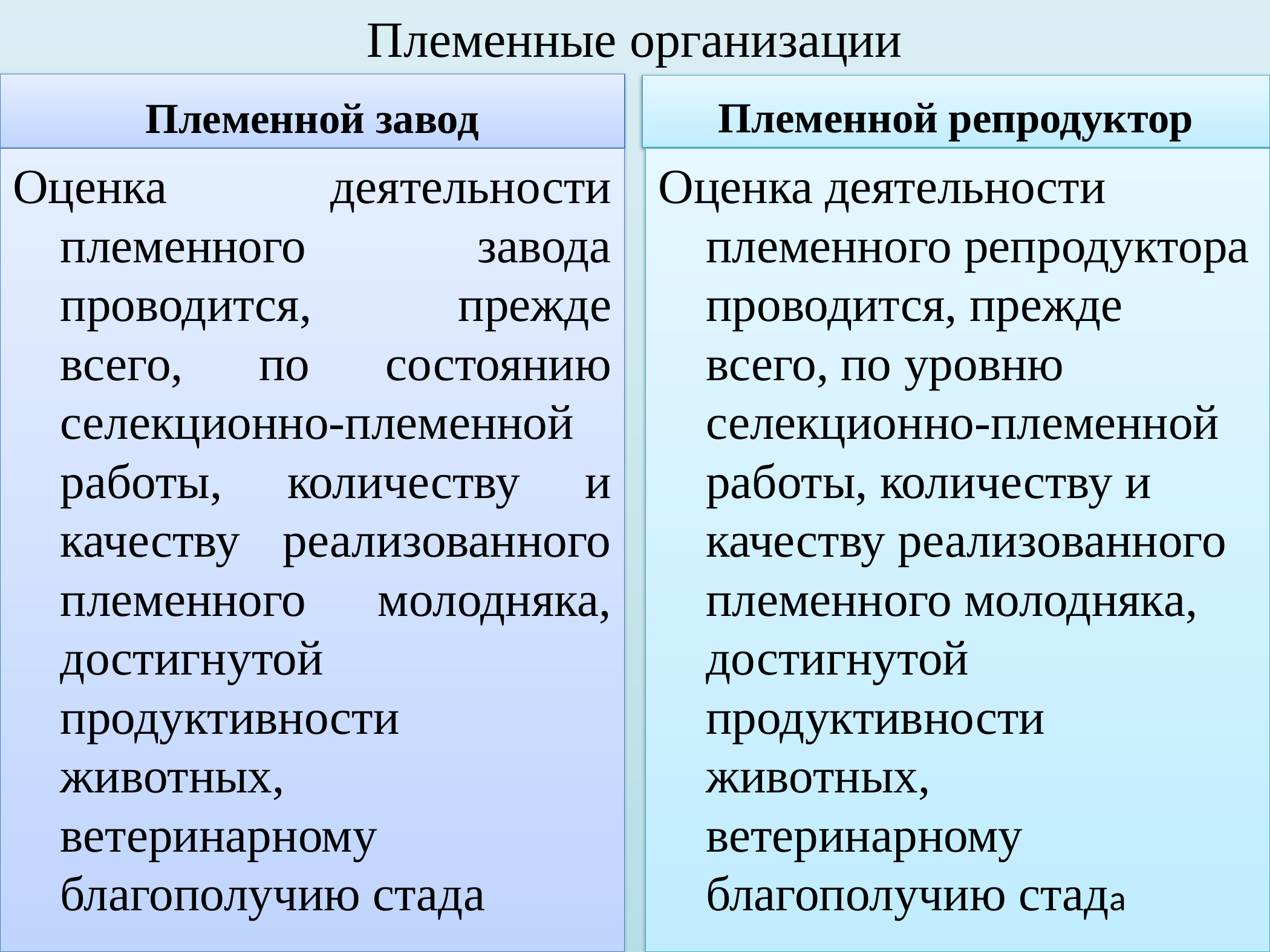

# Племенные организации
Племенной завод
Племенной репродуктор
Оценка деятельности племенного завода проводится, прежде всего, по состоянию селекционно-племенной работы, количеству и качеству реализованного племенного молодняка, достигнутой продуктивности животных, ветеринарному благополучию стада
Оценка деятельности племенного репродуктора проводится, прежде всего, по уровню селекционно-племенной работы, количеству и качеству реализованного племенного молодняка, достигнутой продуктивности животных, ветеринарному благополучию стада